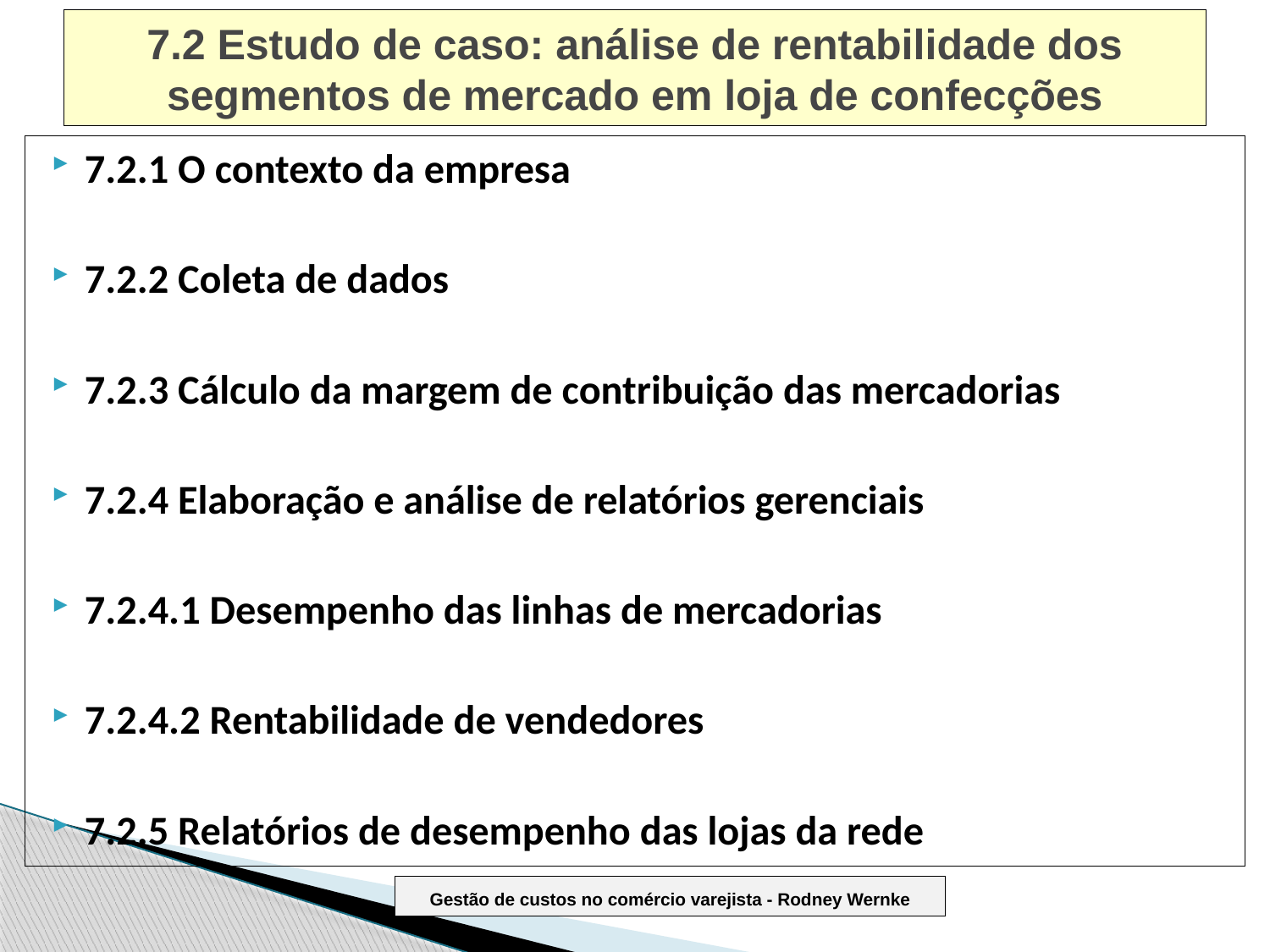

# 7.2 Estudo de caso: análise de rentabilidade dos segmentos de mercado em loja de confecções
7.2.1 O contexto da empresa

7.2.2 Coleta de dados

7.2.3 Cálculo da margem de contribuição das mercadorias

7.2.4 Elaboração e análise de relatórios gerenciais

7.2.4.1 Desempenho das linhas de mercadorias

7.2.4.2 Rentabilidade de vendedores

7.2.5 Relatórios de desempenho das lojas da rede
Gestão de custos no comércio varejista - Rodney Wernke